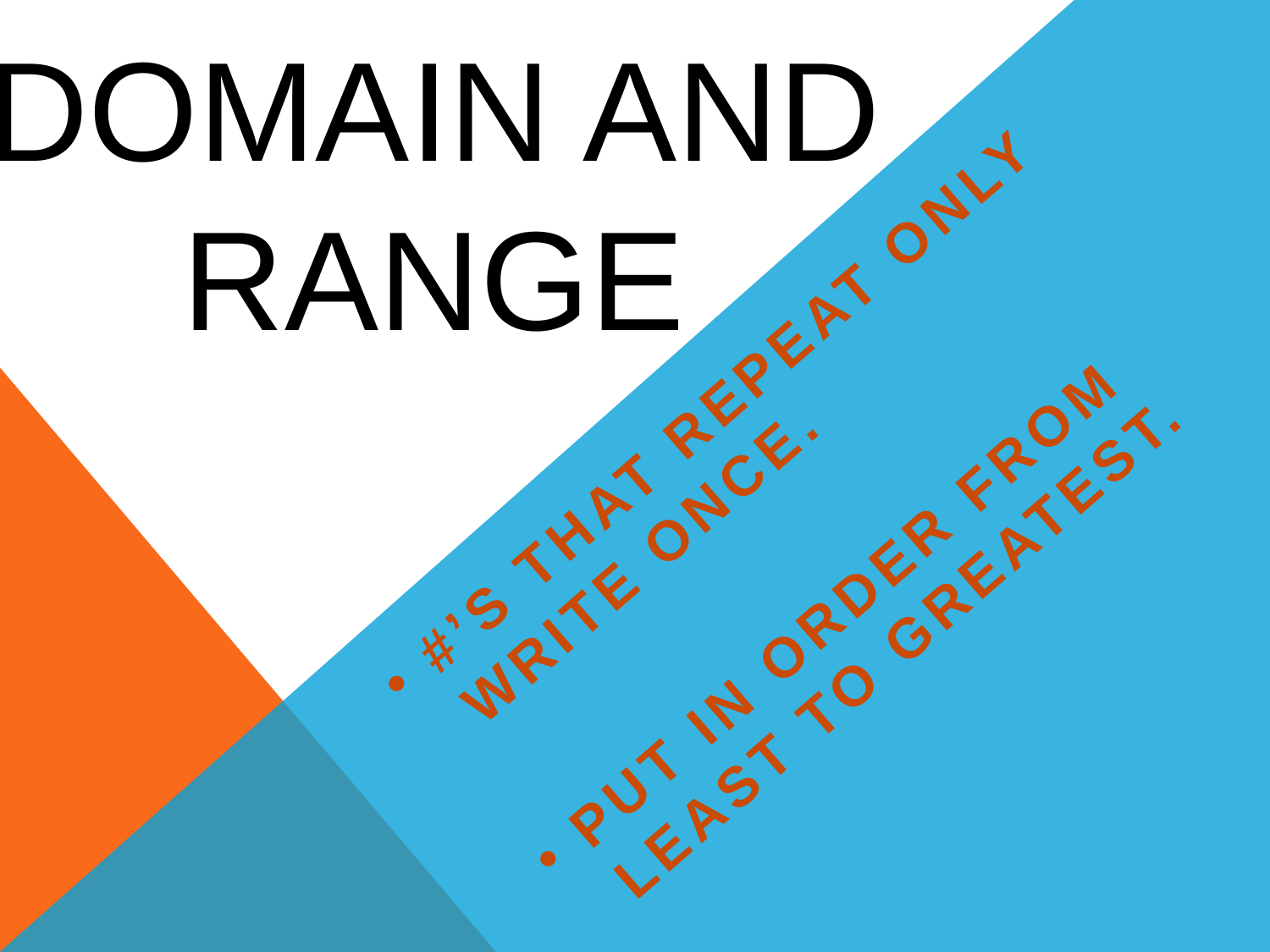

# Domain and Range
#’s that repeat only write once.

Put in order from least to greatest.